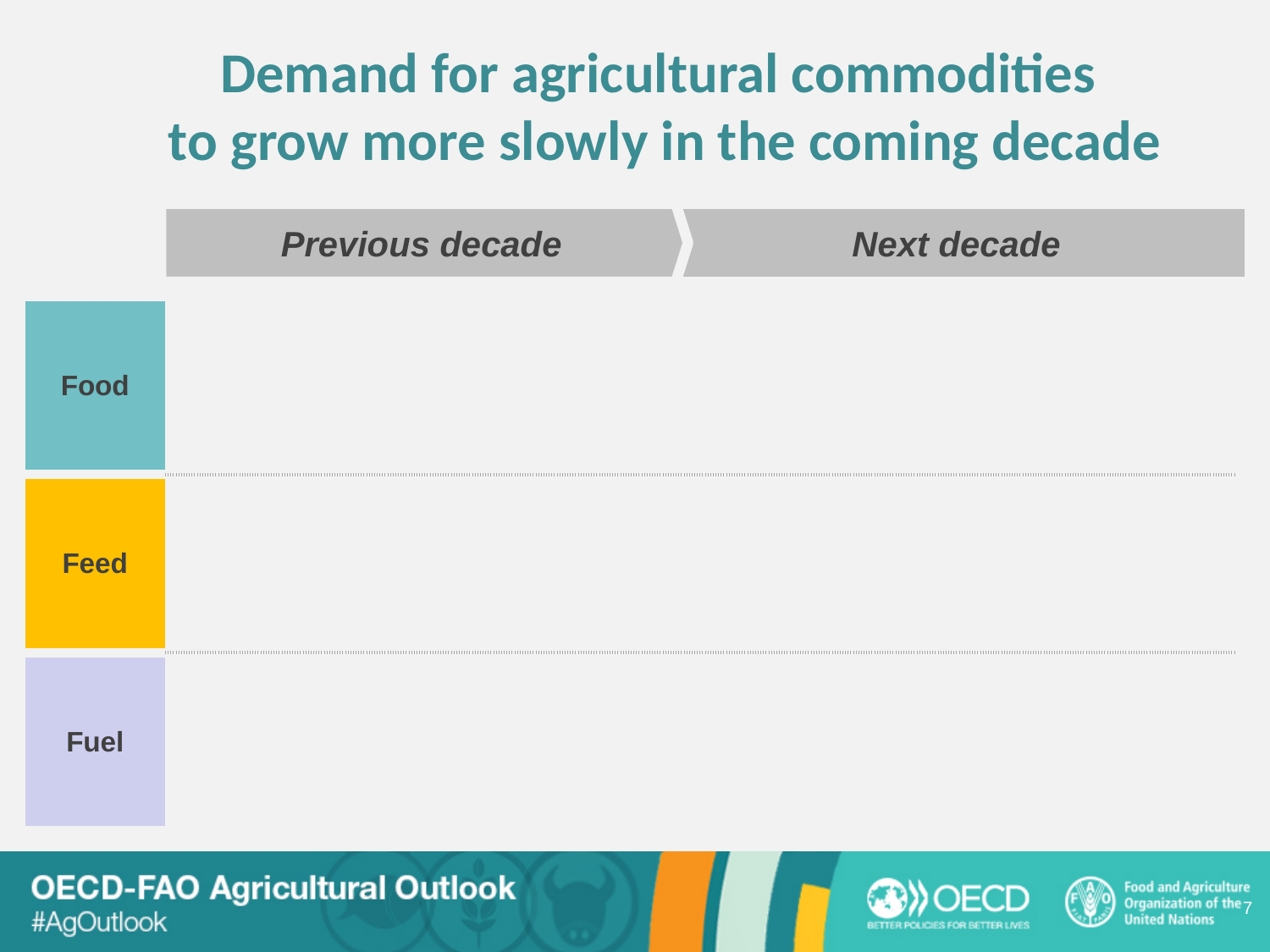

# Demand for agricultural commodities to grow more slowly in the coming decade
Previous decade
Next decade
| Food | Strong growth in China – especially for meat and fish | Slower growth in China Stagnant per capita demand for cereals, meat, fish globally Strong growth in fresh dairy |
| --- | --- | --- |
| Feed | Spurred by higher meat and fish consumption and by intensification of production | Continues to outpace demand for livestock products (intensification) But growth rate slows down |
| Fuel | Strong boost from biofuels mandates in developed world | Stagnating in developed world, increasing in emerging markets Will impact markets much less in next decade |

7